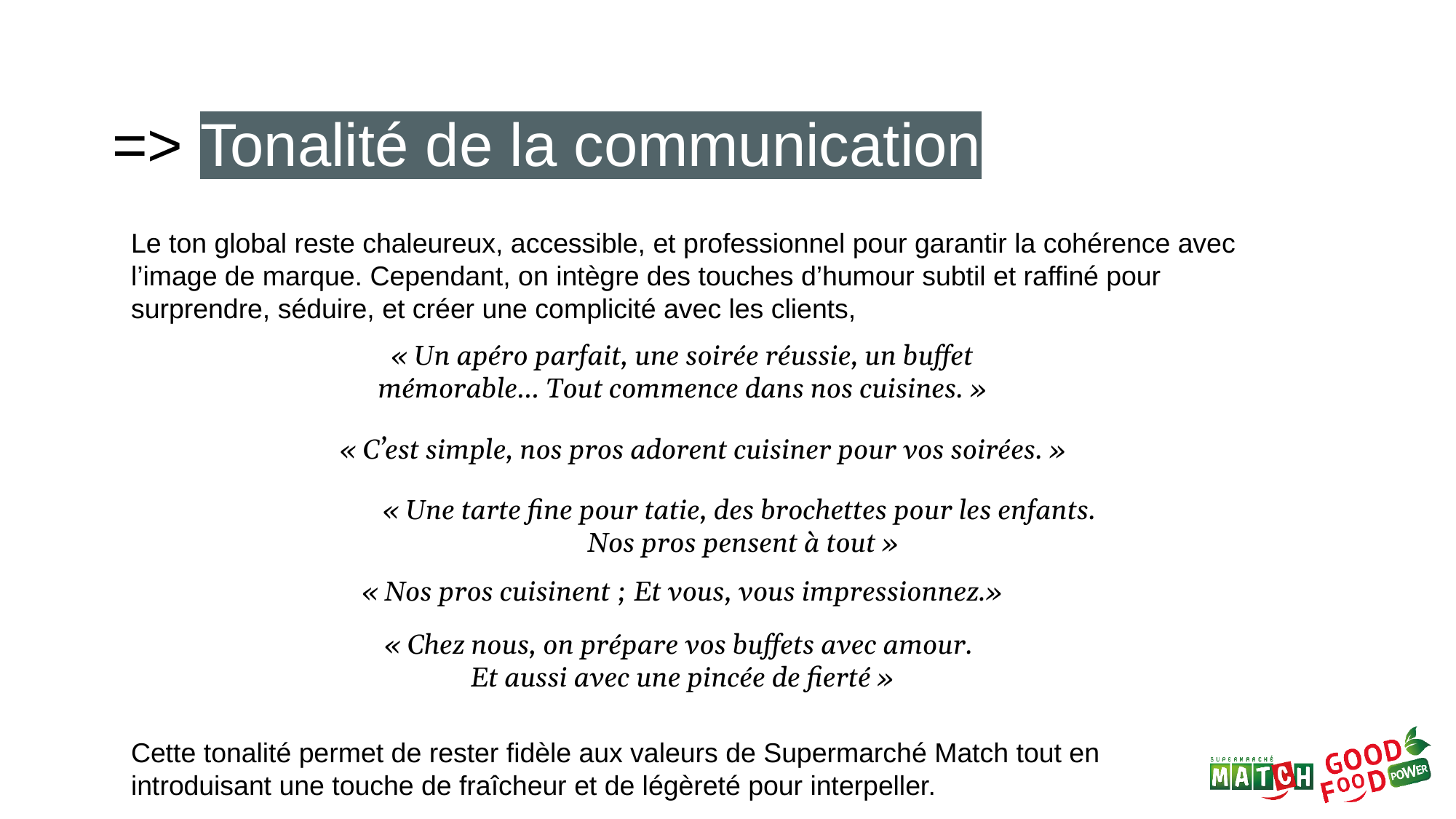

=> Tonalité de la communication
Le ton global reste chaleureux, accessible, et professionnel pour garantir la cohérence avec l’image de marque. Cependant, on intègre des touches d’humour subtil et raffiné pour surprendre, séduire, et créer une complicité avec les clients,
« Un apéro parfait, une soirée réussie, un buffet mémorable… Tout commence dans nos cuisines. »
« C’est simple, nos pros adorent cuisiner pour vos soirées. »
« Une tarte fine pour tatie, des brochettes pour les enfants.
Nos pros pensent à tout »
« Nos pros cuisinent ; Et vous, vous impressionnez.»
« Chez nous, on prépare vos buffets avec amour.
Et aussi avec une pincée de fierté »
Cette tonalité permet de rester fidèle aux valeurs de Supermarché Match tout en introduisant une touche de fraîcheur et de légèreté pour interpeller.